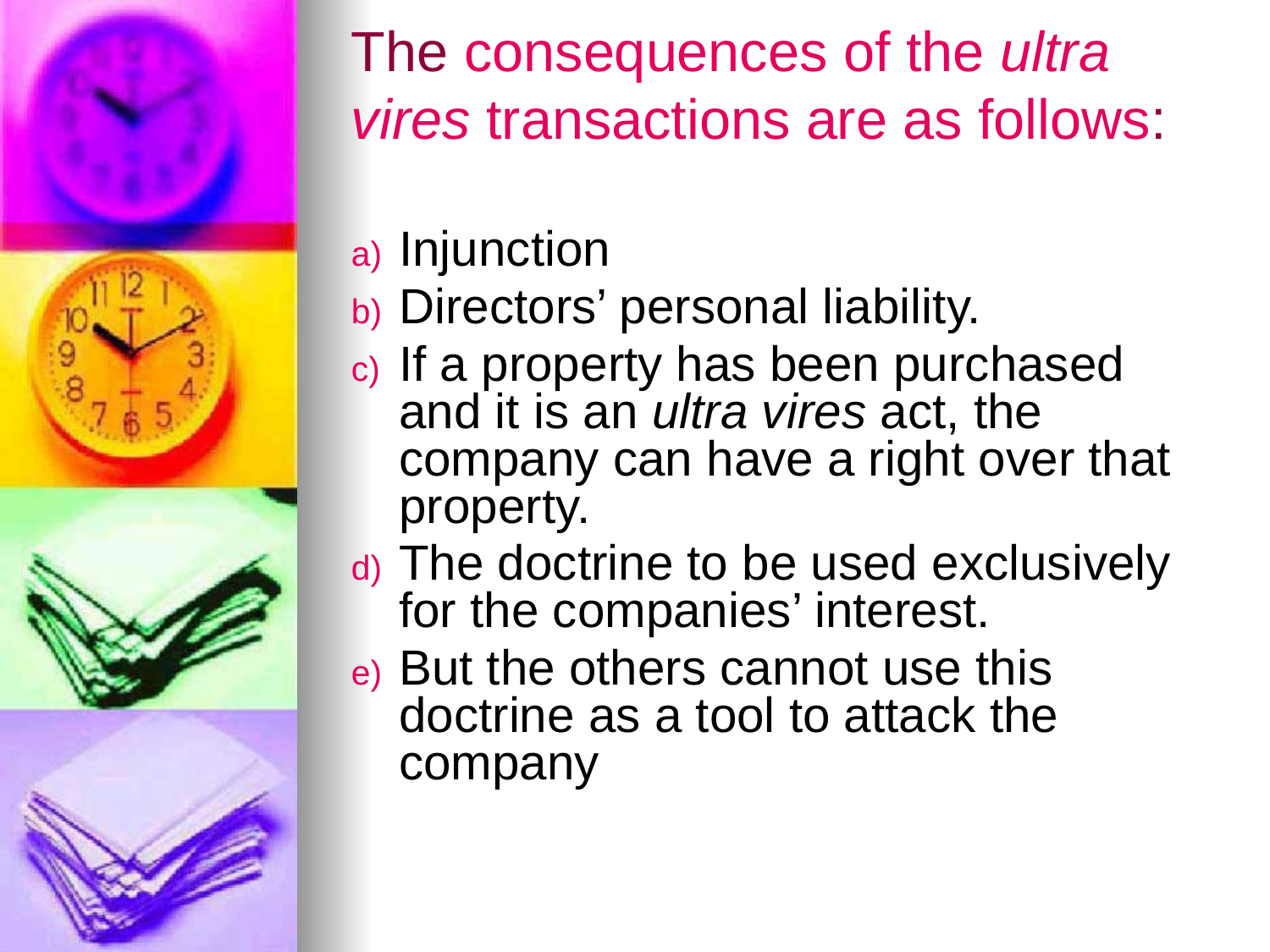

# The consequences of the ultra vires transactions are as follows:
Injunction
Directors’ personal liability.
If a property has been purchased and it is an ultra vires act, the company can have a right over that property.
The doctrine to be used exclusively for the companies’ interest.
But the others cannot use this doctrine as a tool to attack the company